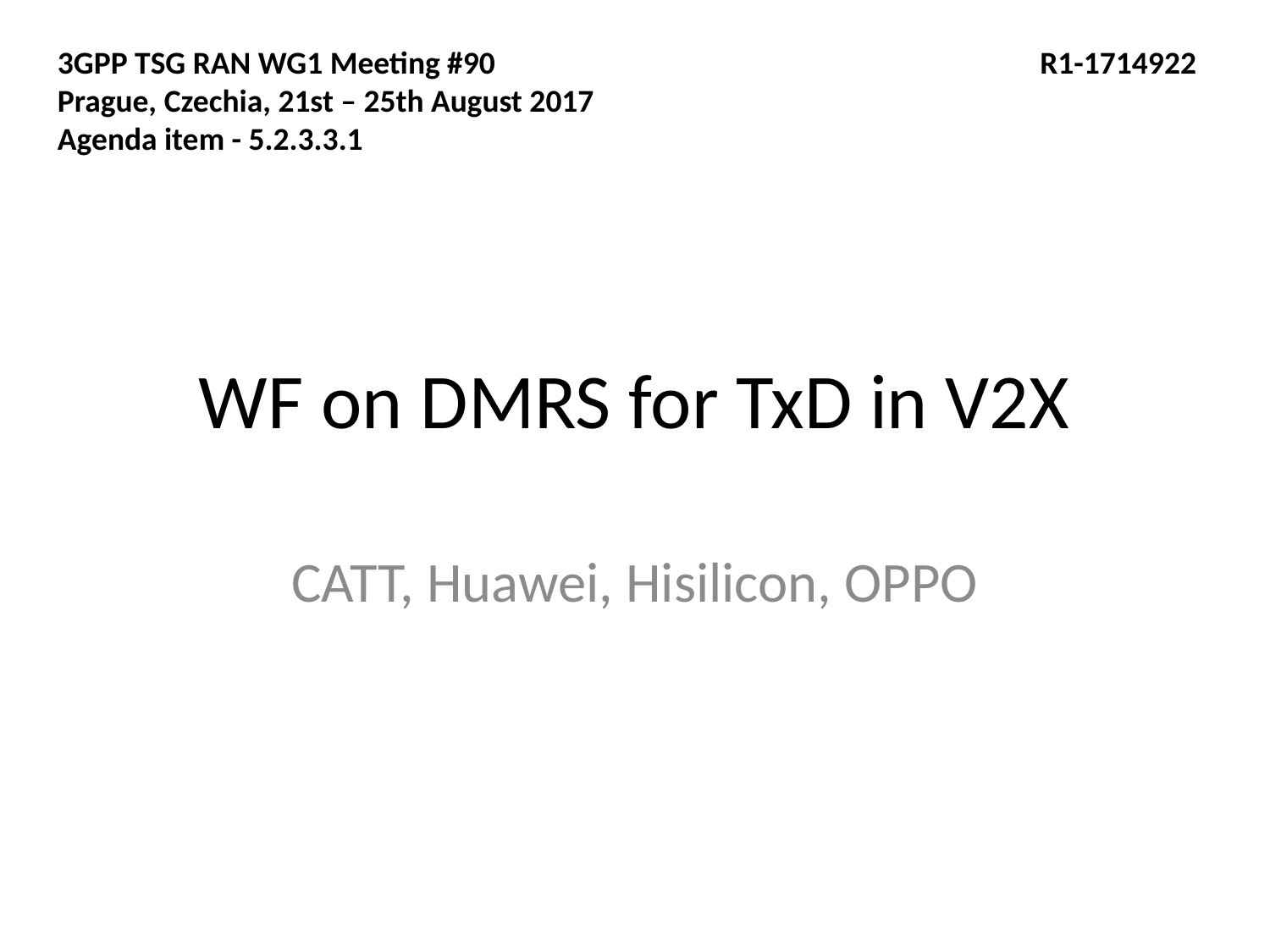

3GPP TSG RAN WG1 Meeting #90				             R1-1714922
Prague, Czechia, 21st – 25th August 2017
Agenda item - 5.2.3.3.1
# WF on DMRS for TxD in V2X
CATT, Huawei, Hisilicon, OPPO